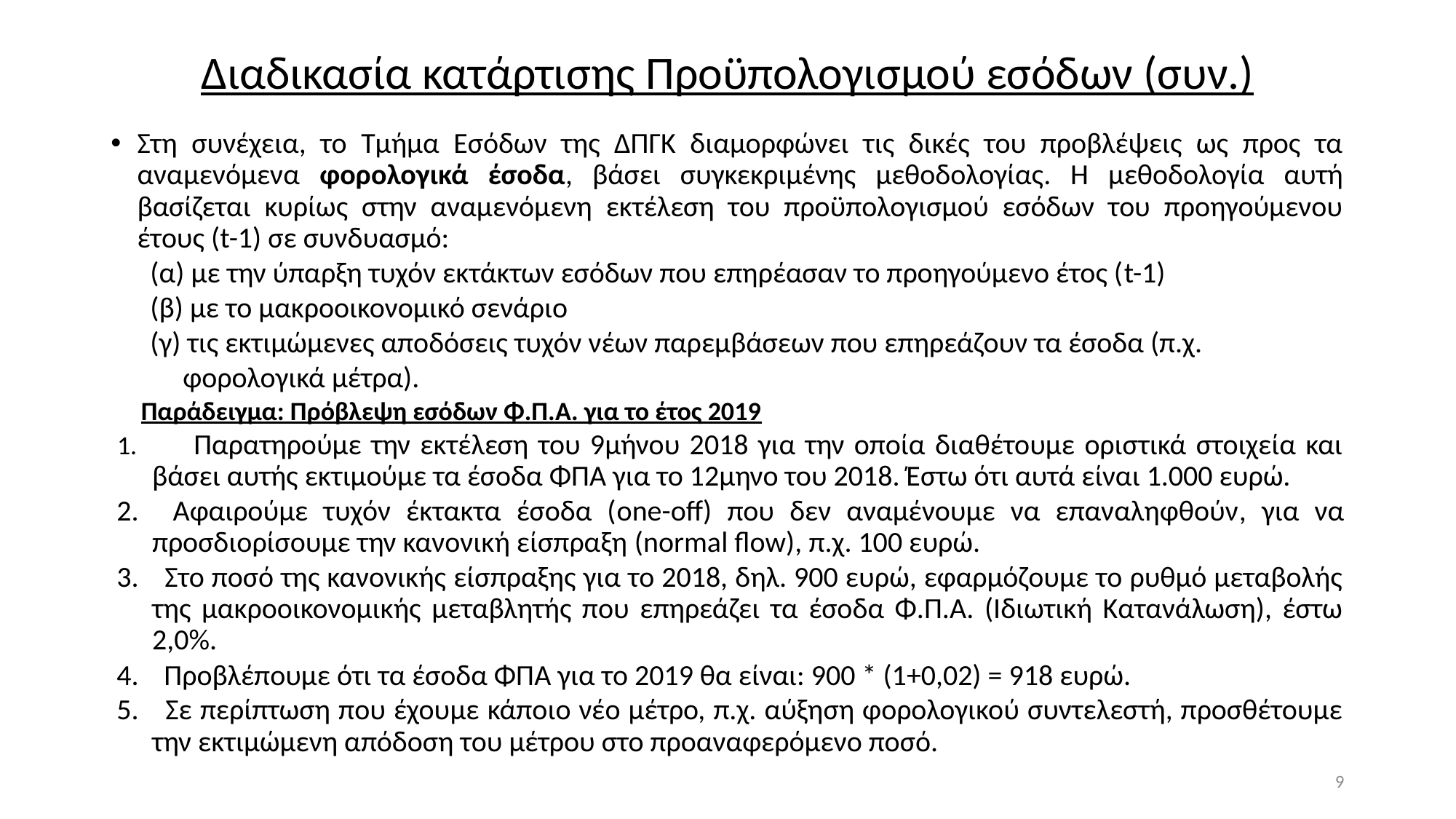

# Διαδικασία κατάρτισης Προϋπολογισμού εσόδων (συν.)
Στη συνέχεια, το Τμήμα Εσόδων της ΔΠΓΚ διαμορφώνει τις δικές του προβλέψεις ως προς τα αναμενόμενα φορολογικά έσοδα, βάσει συγκεκριμένης μεθοδολογίας. Η μεθοδολογία αυτή βασίζεται κυρίως στην αναμενόμενη εκτέλεση του προϋπολογισμού εσόδων του προηγούμενου έτους (t-1) σε συνδυασμό:
      (α) με την ύπαρξη τυχόν εκτάκτων εσόδων που επηρέασαν το προηγούμενο έτος (t-1)
      (β) με το μακροοικονομικό σενάριο
      (γ) τις εκτιμώμενες αποδόσεις τυχόν νέων παρεμβάσεων που επηρεάζουν τα έσοδα (π.χ.
           φορολογικά μέτρα).
     Παράδειγμα: Πρόβλεψη εσόδων Φ.Π.Α. για το έτος 2019
    Παρατηρούμε την εκτέλεση του 9μήνου 2018 για την οποία διαθέτουμε οριστικά στοιχεία και βάσει αυτής εκτιμούμε τα έσοδα ΦΠΑ για το 12μηνο του 2018. Έστω ότι αυτά είναι 1.000 ευρώ.
 Αφαιρούμε τυχόν έκτακτα έσοδα (one-off) που δεν αναμένουμε να επαναληφθούν, για να προσδιορίσουμε την κανονική είσπραξη (normal flow), π.χ. 100 ευρώ.
 Στο ποσό της κανονικής είσπραξης για το 2018, δηλ. 900 ευρώ, εφαρμόζουμε το ρυθμό μεταβολής της μακροοικονομικής μεταβλητής που επηρεάζει τα έσοδα Φ.Π.Α. (Ιδιωτική Κατανάλωση), έστω 2,0%.
 Προβλέπουμε ότι τα έσοδα ΦΠΑ για το 2019 θα είναι: 900 * (1+0,02) = 918 ευρώ.
 Σε περίπτωση που έχουμε κάποιο νέο μέτρο, π.χ. αύξηση φορολογικού συντελεστή, προσθέτουμε την εκτιμώμενη απόδοση του μέτρου στο προαναφερόμενο ποσό.

9